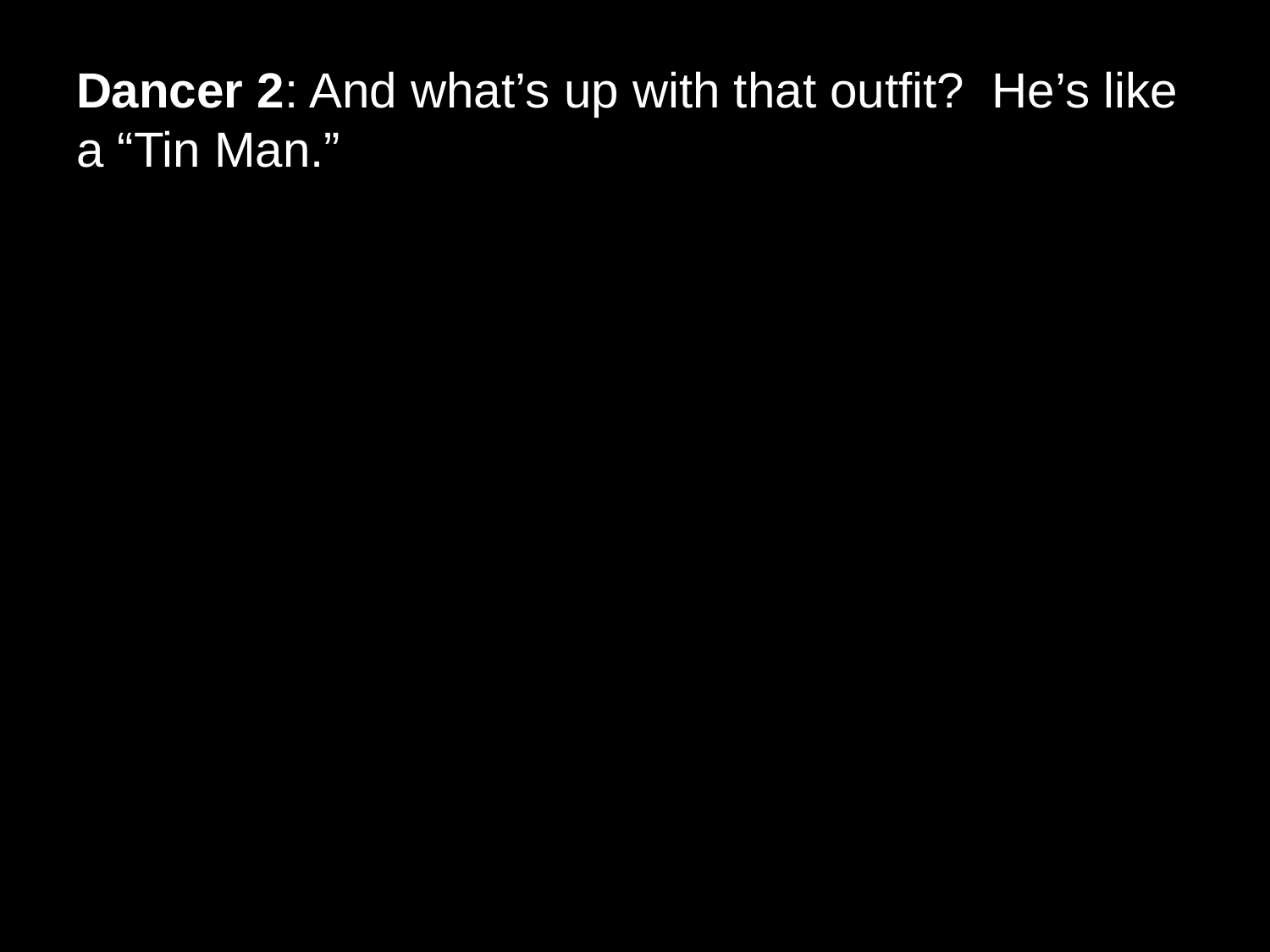

# Dancer 2: And what’s up with that outfit?  He’s like a “Tin Man.”